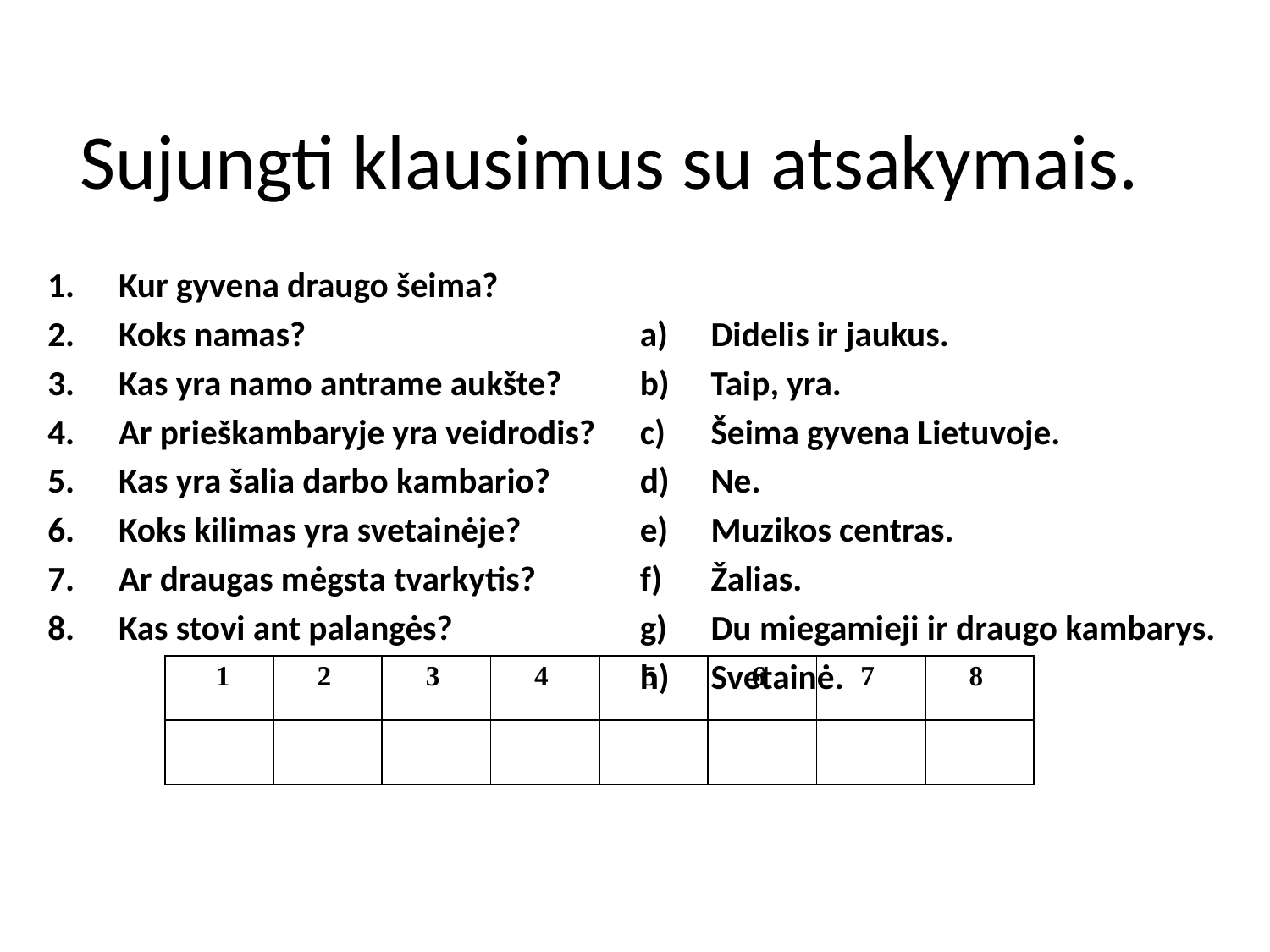

# Sujungti klausimus su atsakymais.
Kur gyvena draugo šeima?
Koks namas?
Kas yra namo antrame aukšte?
Ar prieškambaryje yra veidrodis?
Kas yra šalia darbo kambario?
Koks kilimas yra svetainėje?
Ar draugas mėgsta tvarkytis?
Kas stovi ant palangės?

Didelis ir jaukus.
Taip, yra.
Šeima gyvena Lietuvoje.
Ne.
Muzikos centras.
Žalias.
Du miegamieji ir draugo kambarys.
Svetainė.

| 1 | 2 | 3 | 4 | 5 | 6 | 7 | 8 |
| --- | --- | --- | --- | --- | --- | --- | --- |
|  |  |  |  |  |  |  |  |